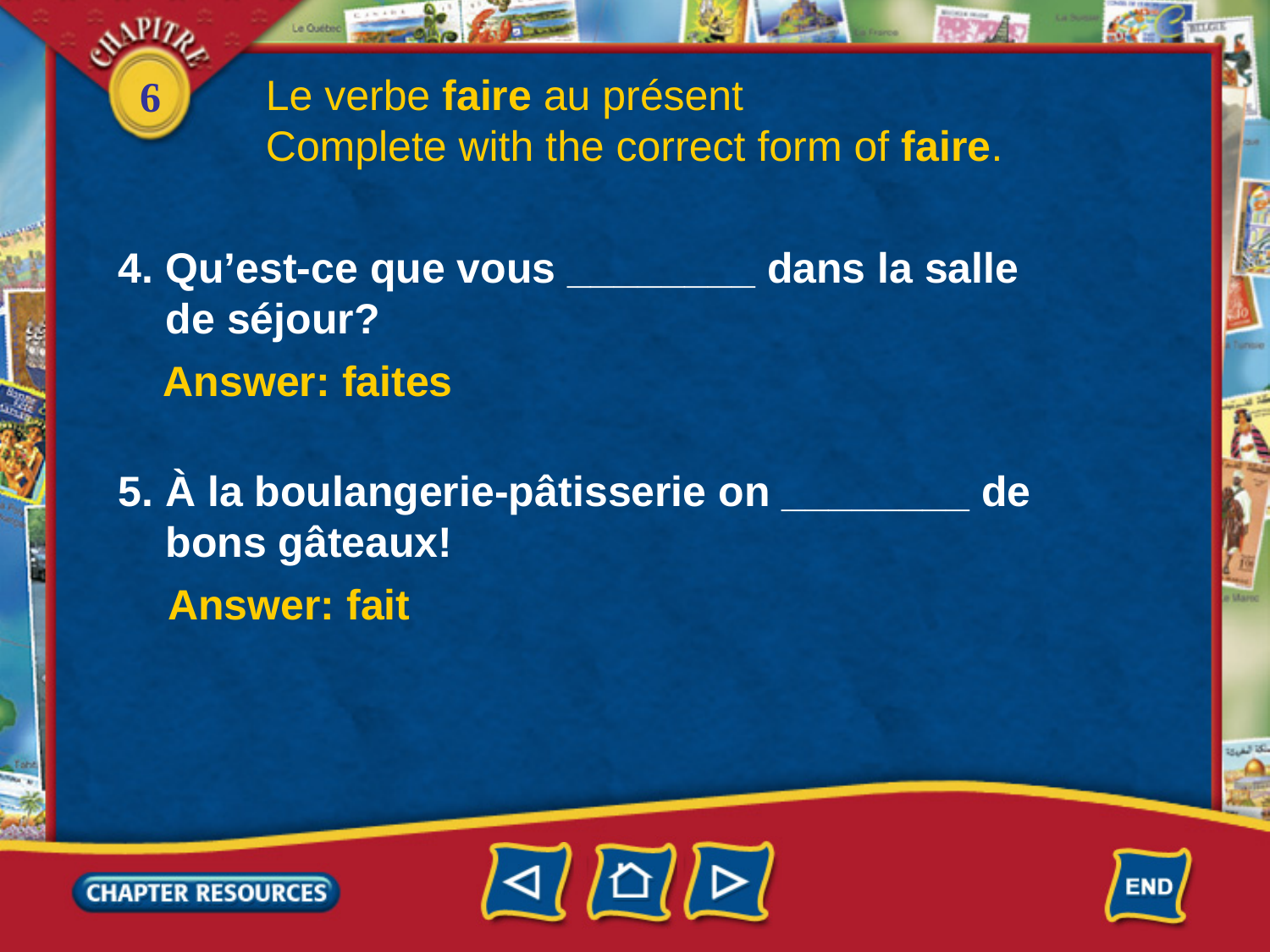

Le verbe faire au présent
Complete with the correct form of faire.
4. Qu’est-ce que vous ________ dans la salle
    de séjour?
Answer: faites
5. À la boulangerie-pâtisserie on ________ de
    bons gâteaux!
Answer: fait